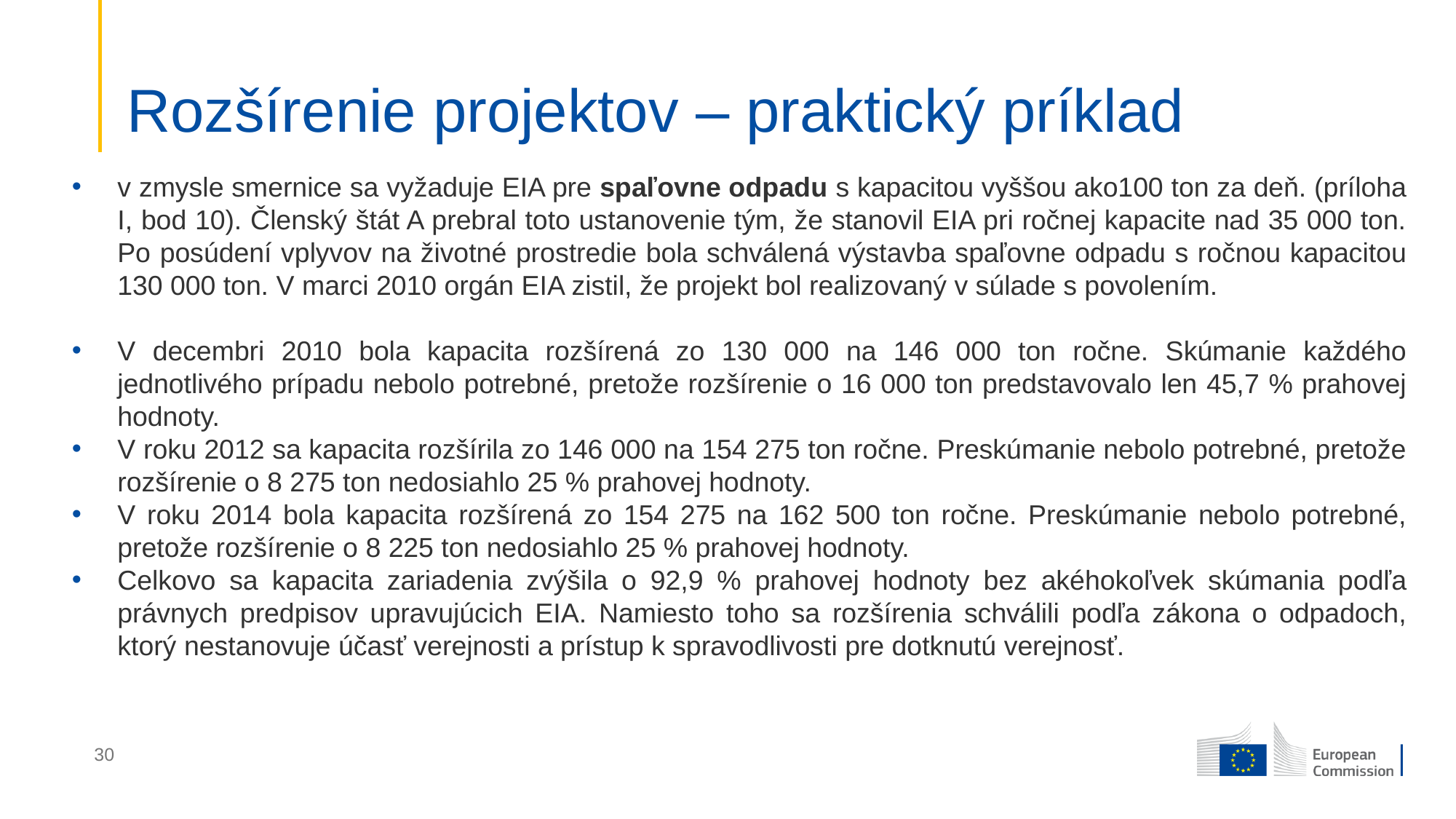

# Rozšírenie projektov – praktický príklad
v zmysle smernice sa vyžaduje EIA pre spaľovne odpadu s kapacitou vyššou ako100 ton za deň. (príloha I, bod 10). Členský štát A prebral toto ustanovenie tým, že stanovil EIA pri ročnej kapacite nad 35 000 ton. Po posúdení vplyvov na životné prostredie bola schválená výstavba spaľovne odpadu s ročnou kapacitou 130 000 ton. V marci 2010 orgán EIA zistil, že projekt bol realizovaný v súlade s povolením.

V decembri 2010 bola kapacita rozšírená zo 130 000 na 146 000 ton ročne. Skúmanie každého jednotlivého prípadu nebolo potrebné, pretože rozšírenie o 16 000 ton predstavovalo len 45,7 % prahovej hodnoty.
V roku 2012 sa kapacita rozšírila zo 146 000 na 154 275 ton ročne. Preskúmanie nebolo potrebné, pretože rozšírenie o 8 275 ton nedosiahlo 25 % prahovej hodnoty.
V roku 2014 bola kapacita rozšírená zo 154 275 na 162 500 ton ročne. Preskúmanie nebolo potrebné, pretože rozšírenie o 8 225 ton nedosiahlo 25 % prahovej hodnoty.
Celkovo sa kapacita zariadenia zvýšila o 92,9 % prahovej hodnoty bez akéhokoľvek skúmania podľa právnych predpisov upravujúcich EIA. Namiesto toho sa rozšírenia schválili podľa zákona o odpadoch, ktorý nestanovuje účasť verejnosti a prístup k spravodlivosti pre dotknutú verejnosť.

30